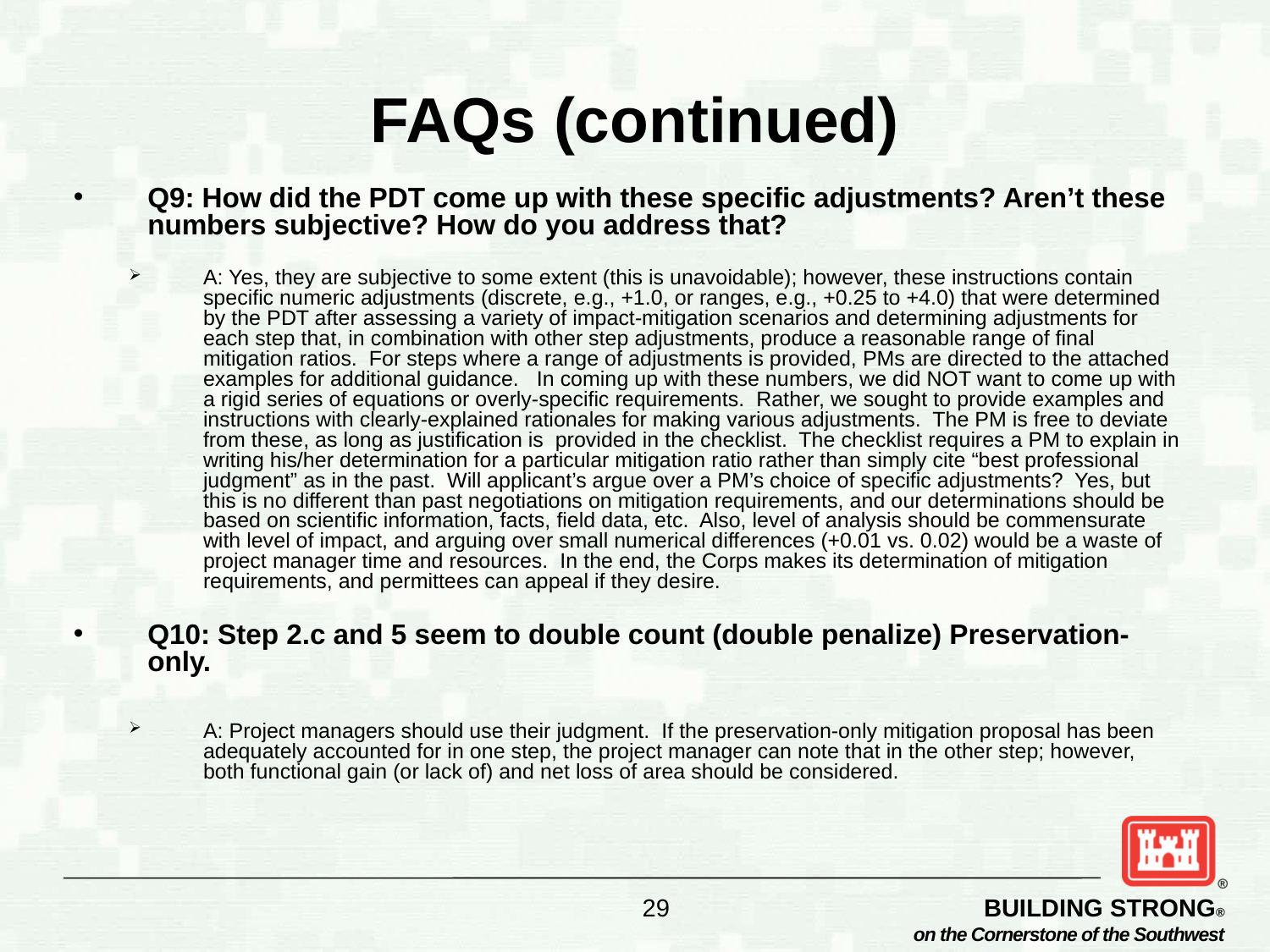

# FAQs (continued)
Q9: How did the PDT come up with these specific adjustments? Aren’t these numbers subjective? How do you address that?

A: Yes, they are subjective to some extent (this is unavoidable); however, these instructions contain specific numeric adjustments (discrete, e.g., +1.0, or ranges, e.g., +0.25 to +4.0) that were determined by the PDT after assessing a variety of impact-mitigation scenarios and determining adjustments for each step that, in combination with other step adjustments, produce a reasonable range of final mitigation ratios.  For steps where a range of adjustments is provided, PMs are directed to the attached examples for additional guidance.   In coming up with these numbers, we did NOT want to come up with a rigid series of equations or overly-specific requirements.  Rather, we sought to provide examples and instructions with clearly-explained rationales for making various adjustments.  The PM is free to deviate from these, as long as justification is  provided in the checklist.  The checklist requires a PM to explain in writing his/her determination for a particular mitigation ratio rather than simply cite “best professional judgment” as in the past.  Will applicant’s argue over a PM’s choice of specific adjustments?  Yes, but this is no different than past negotiations on mitigation requirements, and our determinations should be based on scientific information, facts, field data, etc.  Also, level of analysis should be commensurate with level of impact, and arguing over small numerical differences (+0.01 vs. 0.02) would be a waste of project manager time and resources.  In the end, the Corps makes its determination of mitigation requirements, and permittees can appeal if they desire.

Q10: Step 2.c and 5 seem to double count (double penalize) Preservation-only.

A: Project managers should use their judgment.  If the preservation-only mitigation proposal has been adequately accounted for in one step, the project manager can note that in the other step; however, both functional gain (or lack of) and net loss of area should be considered.

29